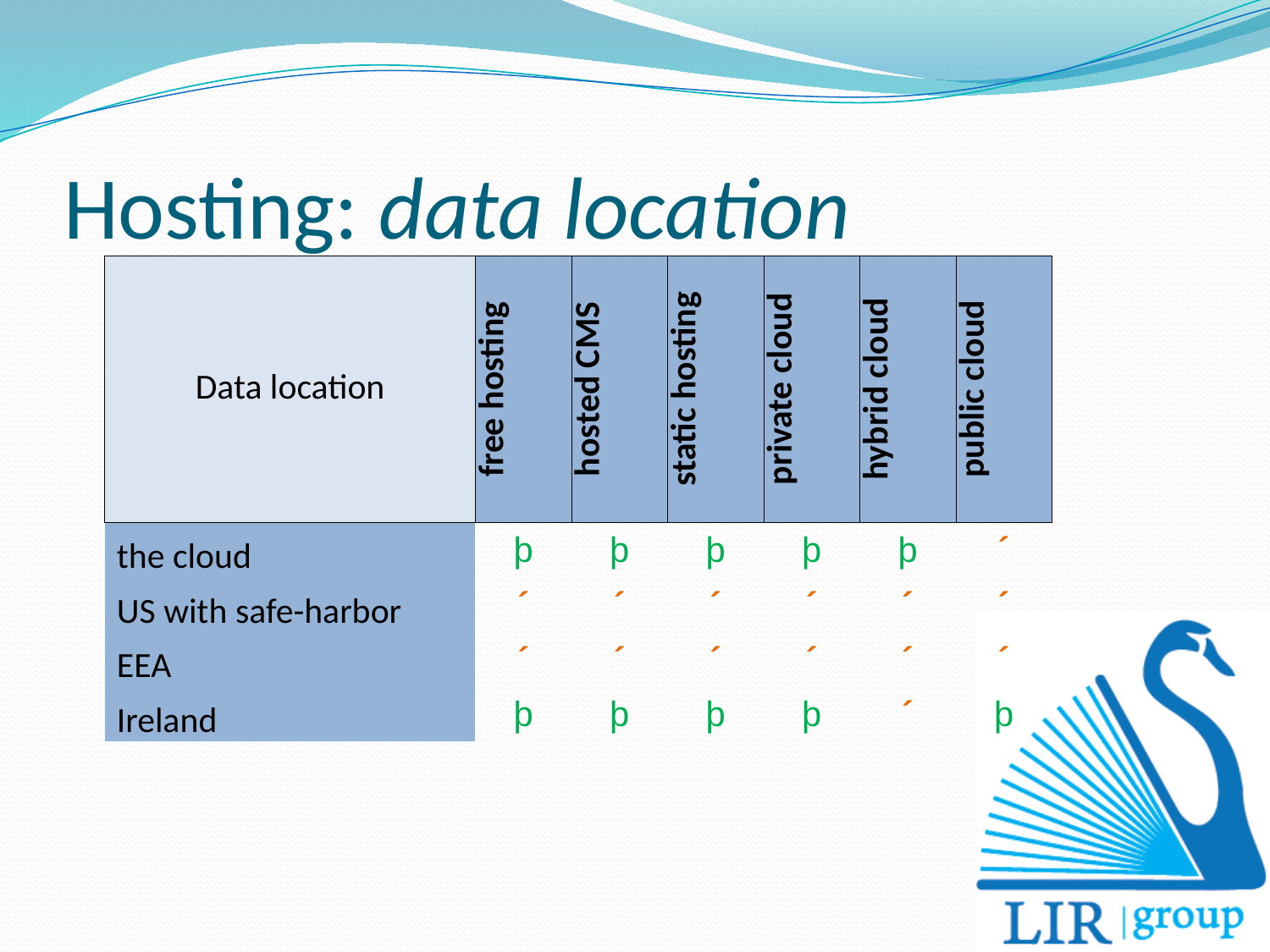

# Hosting: data location
| Data location | free hosting | hosted CMS | static hosting | private cloud | hybrid cloud | public cloud |
| --- | --- | --- | --- | --- | --- | --- |
| the cloud | þ | þ | þ | þ | þ | ´ |
| US with safe-harbor | ´ | ´ | ´ | ´ | ´ | ´ |
| EEA | ´ | ´ | ´ | ´ | ´ | ´ |
| Ireland | þ | þ | þ | þ | ´ | þ |